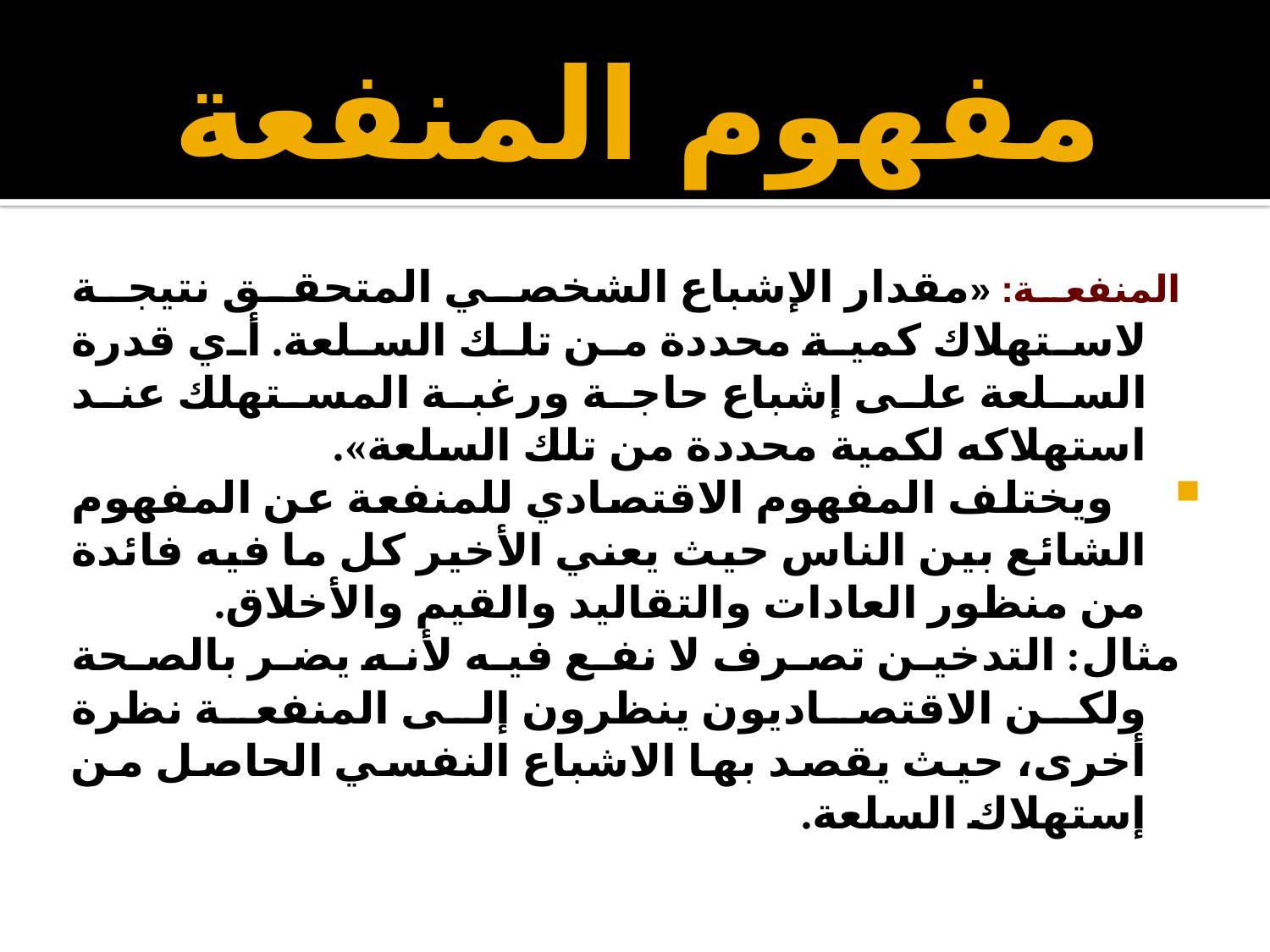

# مفهوم المنفعة
المنفعة: «مقدار الإشباع الشخصي المتحقق نتيجة لاستهلاك كمية محددة من تلك السلعة. أي قدرة السلعة على إشباع حاجة ورغبة المستهلك عند استهلاكه لكمية محددة من تلك السلعة».
   ويختلف المفهوم الاقتصادي للمنفعة عن المفهوم الشائع بين الناس حيث يعني الأخير كل ما فيه فائدة من منظور العادات والتقاليد والقيم والأخلاق.
مثال: التدخين تصرف لا نفع فيه لأنه يضر بالصحة ولكن الاقتصاديون ينظرون إلى المنفعة نظرة أخرى، حيث يقصد بها الاشباع النفسي الحاصل من إستهلاك السلعة.